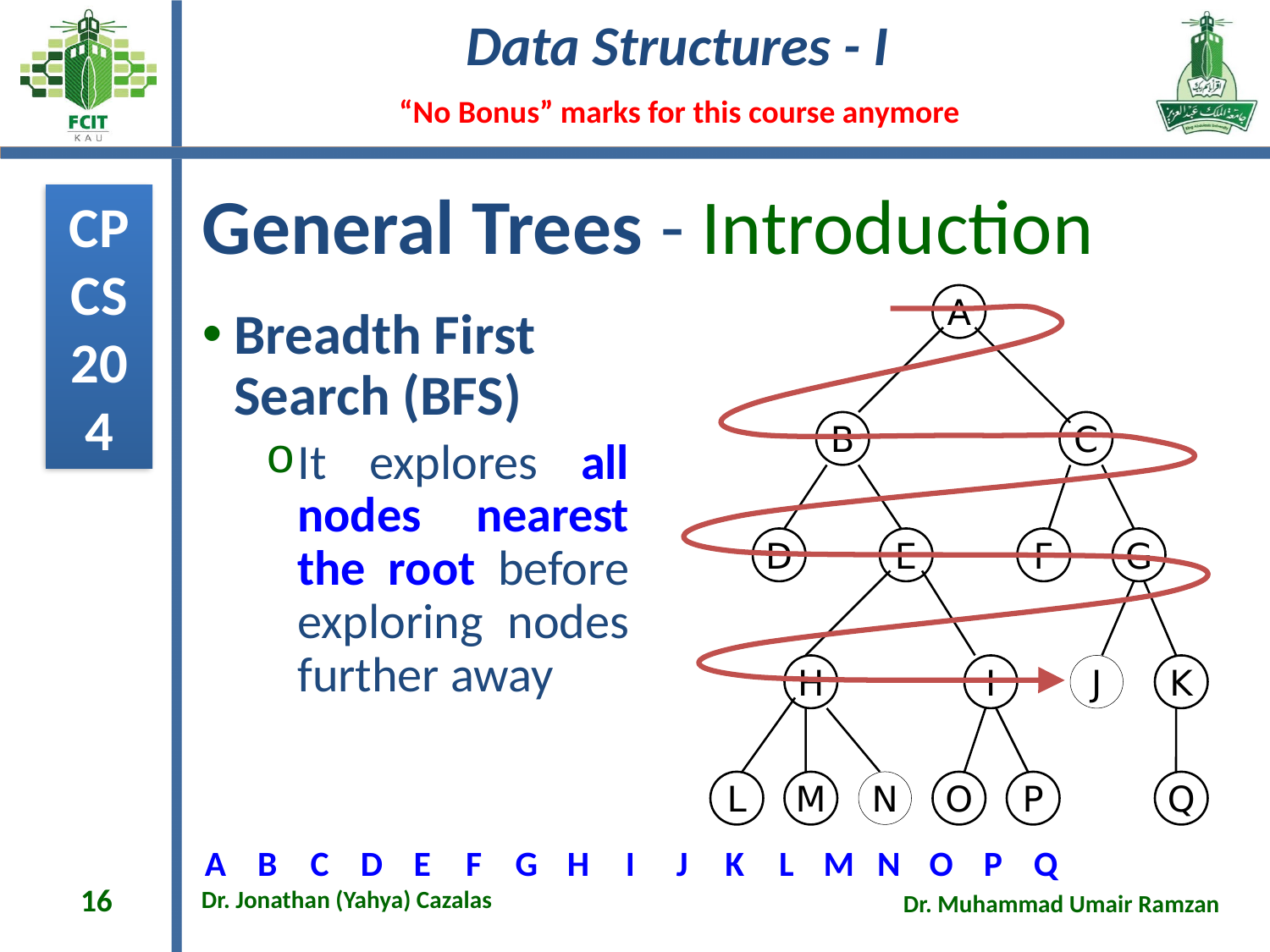

# General Trees - Introduction
A

B
C

D
E
F
G

H
I
J
K

L
M
N
O
P
Q
Breadth First Search (BFS)
It explores all nodes nearest the root before exploring nodes further away

I
J
K
L
M
N
O
P
Q
A
B
C
D
E
F
G
H
16